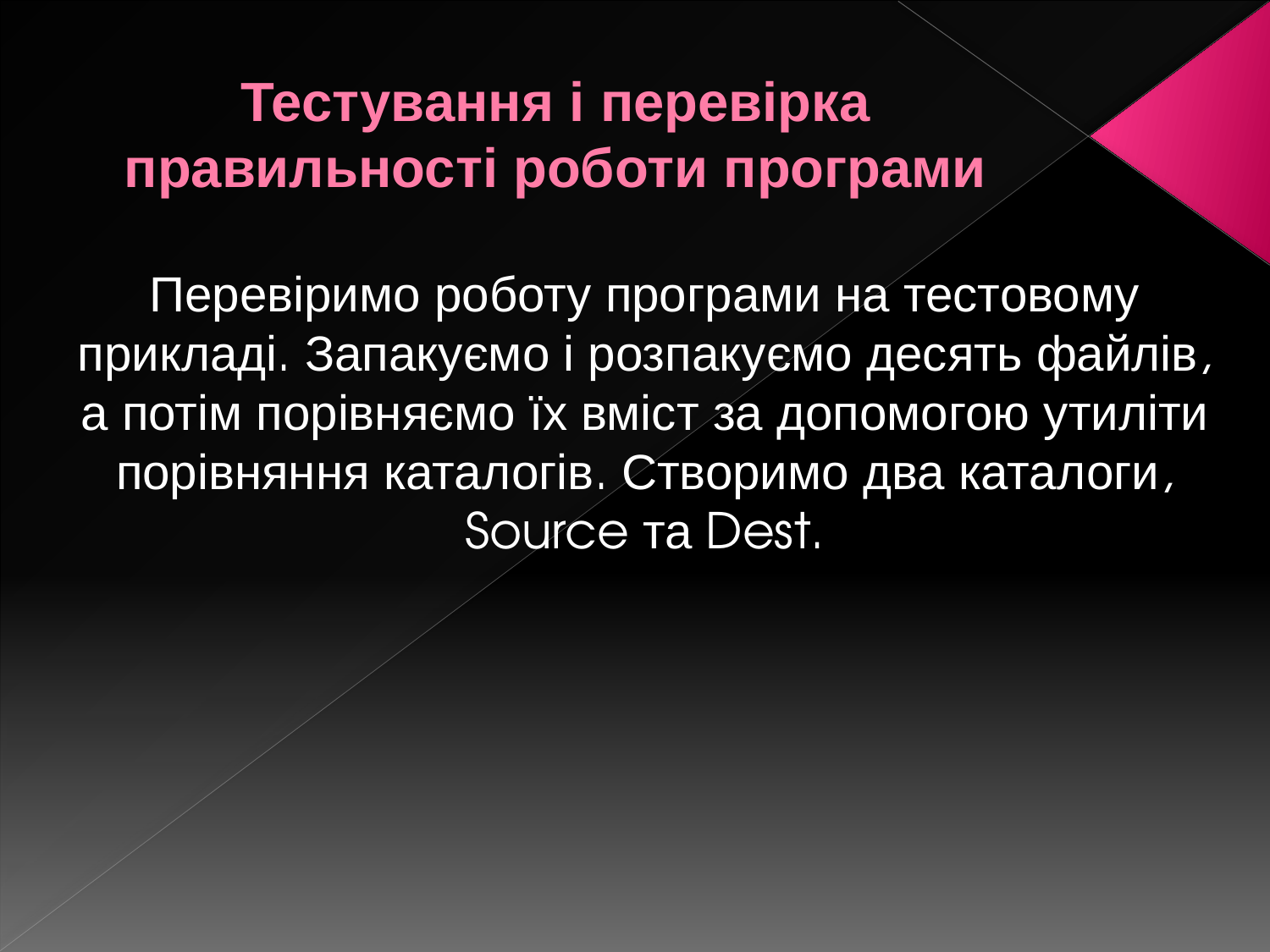

# Тестування і перевірка правильності роботи програми
Перевіримо роботу програми на тестовому прикладі. Запакуємо і розпакуємо десять файлів, а потім порівняємо їх вміст за допомогою утиліти порівняння каталогів. Створимо два каталоги, Source та Dest.